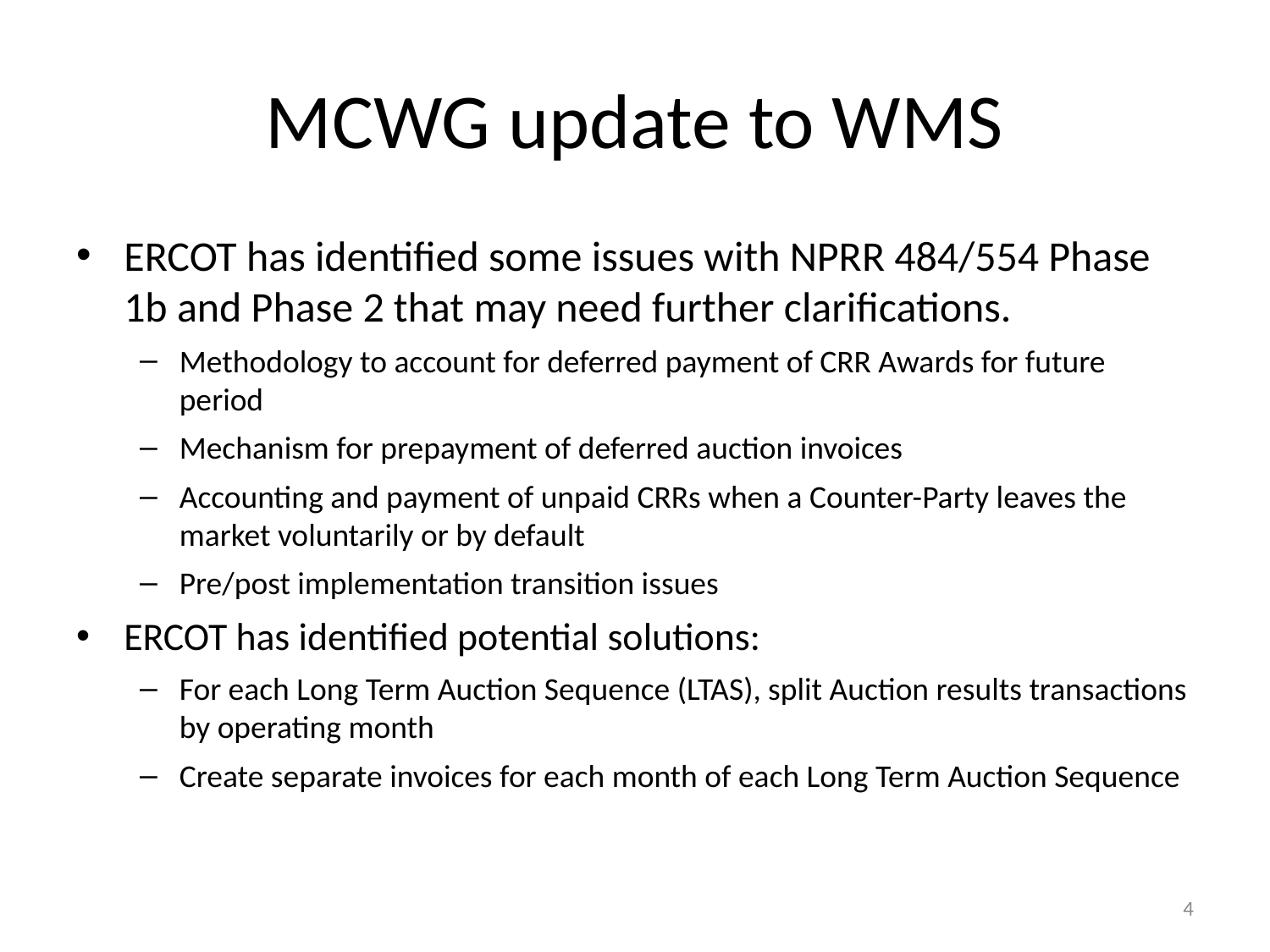

# MCWG update to WMS
ERCOT has identified some issues with NPRR 484/554 Phase 1b and Phase 2 that may need further clarifications.
Methodology to account for deferred payment of CRR Awards for future period
Mechanism for prepayment of deferred auction invoices
Accounting and payment of unpaid CRRs when a Counter-Party leaves the market voluntarily or by default
Pre/post implementation transition issues
ERCOT has identified potential solutions:
For each Long Term Auction Sequence (LTAS), split Auction results transactions by operating month
Create separate invoices for each month of each Long Term Auction Sequence

4